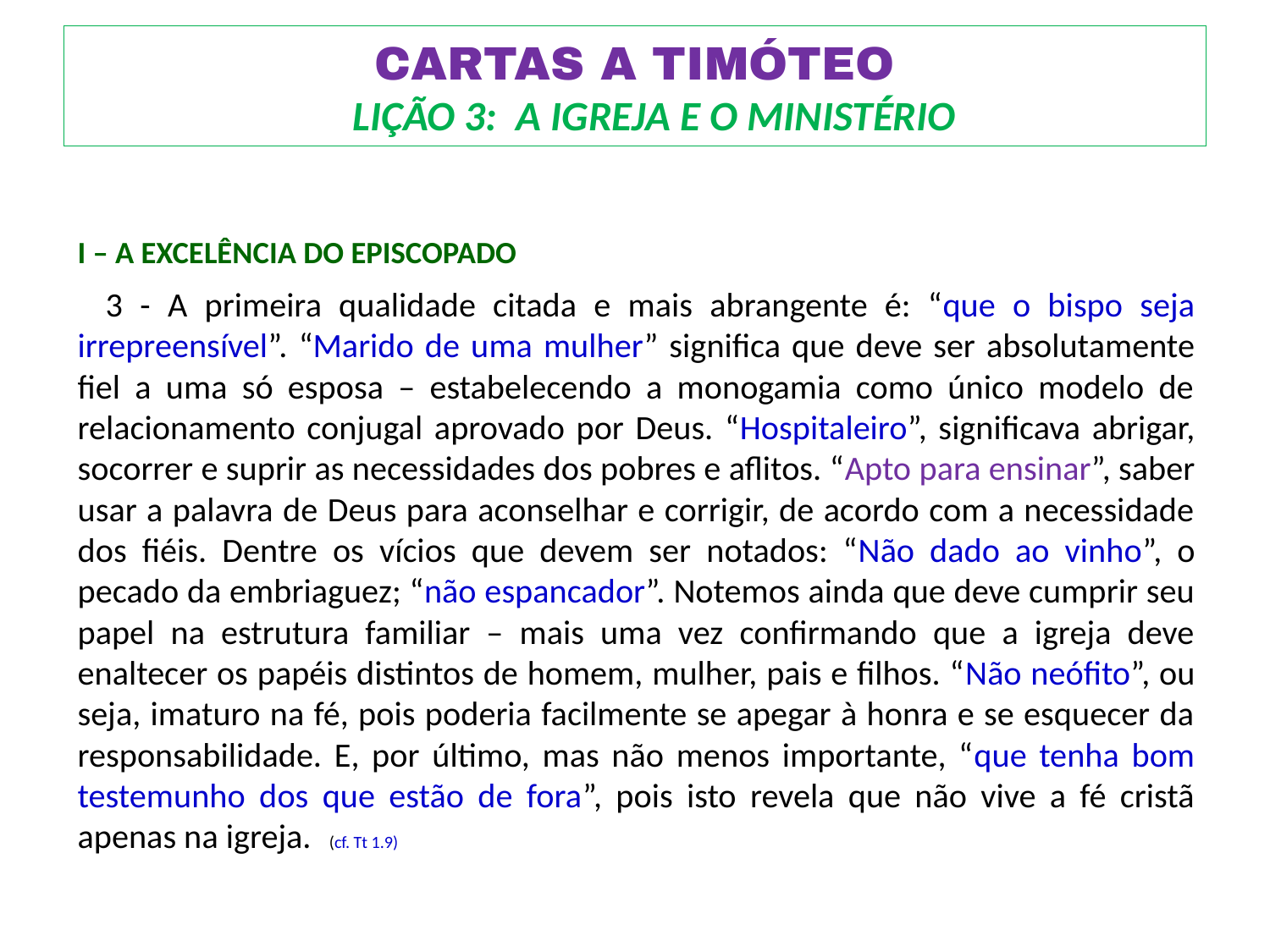

# CARTAS A TIMÓTEO LIÇÃO 3:  A IGREJA E O MINISTÉRIO
I – A EXCELÊNCIA DO EPISCOPADO

	3 - A primeira qualidade citada e mais abrangente é: “que o bispo seja irrepreensível”. “Marido de uma mulher” significa que deve ser absolutamente fiel a uma só esposa – estabelecendo a monogamia como único modelo de relacionamento conjugal aprovado por Deus. “Hospitaleiro”, significava abrigar, socorrer e suprir as necessidades dos pobres e aflitos. “Apto para ensinar”, saber usar a palavra de Deus para aconselhar e corrigir, de acordo com a necessidade dos fiéis. Dentre os vícios que devem ser notados: “Não dado ao vinho”, o pecado da embriaguez; “não espancador”. Notemos ainda que deve cumprir seu papel na estrutura familiar – mais uma vez confirmando que a igreja deve enaltecer os papéis distintos de homem, mulher, pais e filhos. “Não neófito”, ou seja, imaturo na fé, pois poderia facilmente se apegar à honra e se esquecer da responsabilidade. E, por último, mas não menos importante, “que tenha bom testemunho dos que estão de fora”, pois isto revela que não vive a fé cristã apenas na igreja.	(cf. Tt 1.9)